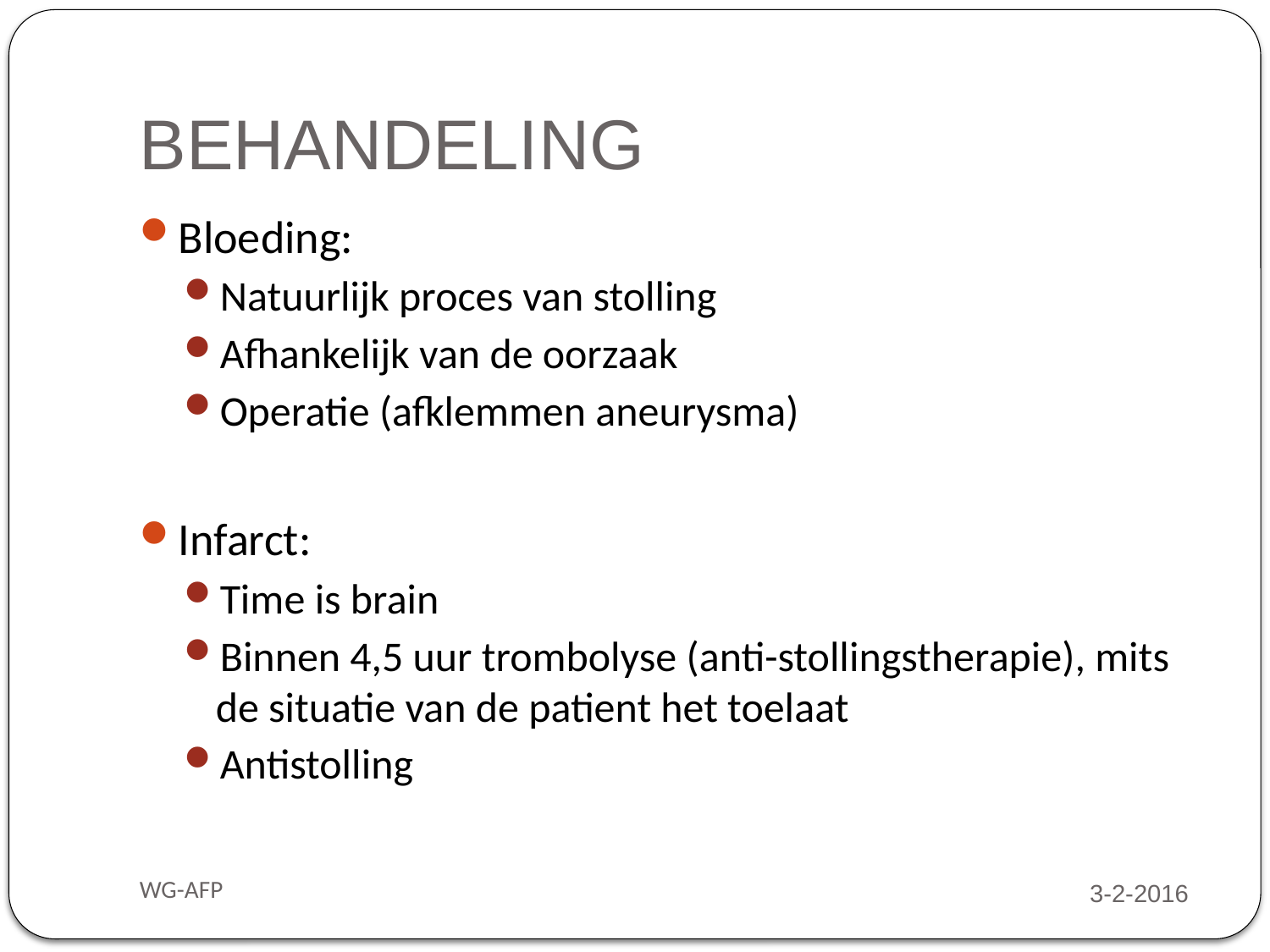

# BEHANDELING
Bloeding:
Natuurlijk proces van stolling
Afhankelijk van de oorzaak
Operatie (afklemmen aneurysma)

Infarct:
Time is brain
Binnen 4,5 uur trombolyse (anti-stollingstherapie), mits de situatie van de patient het toelaat
Antistolling
WG-AFP
3-2-2016